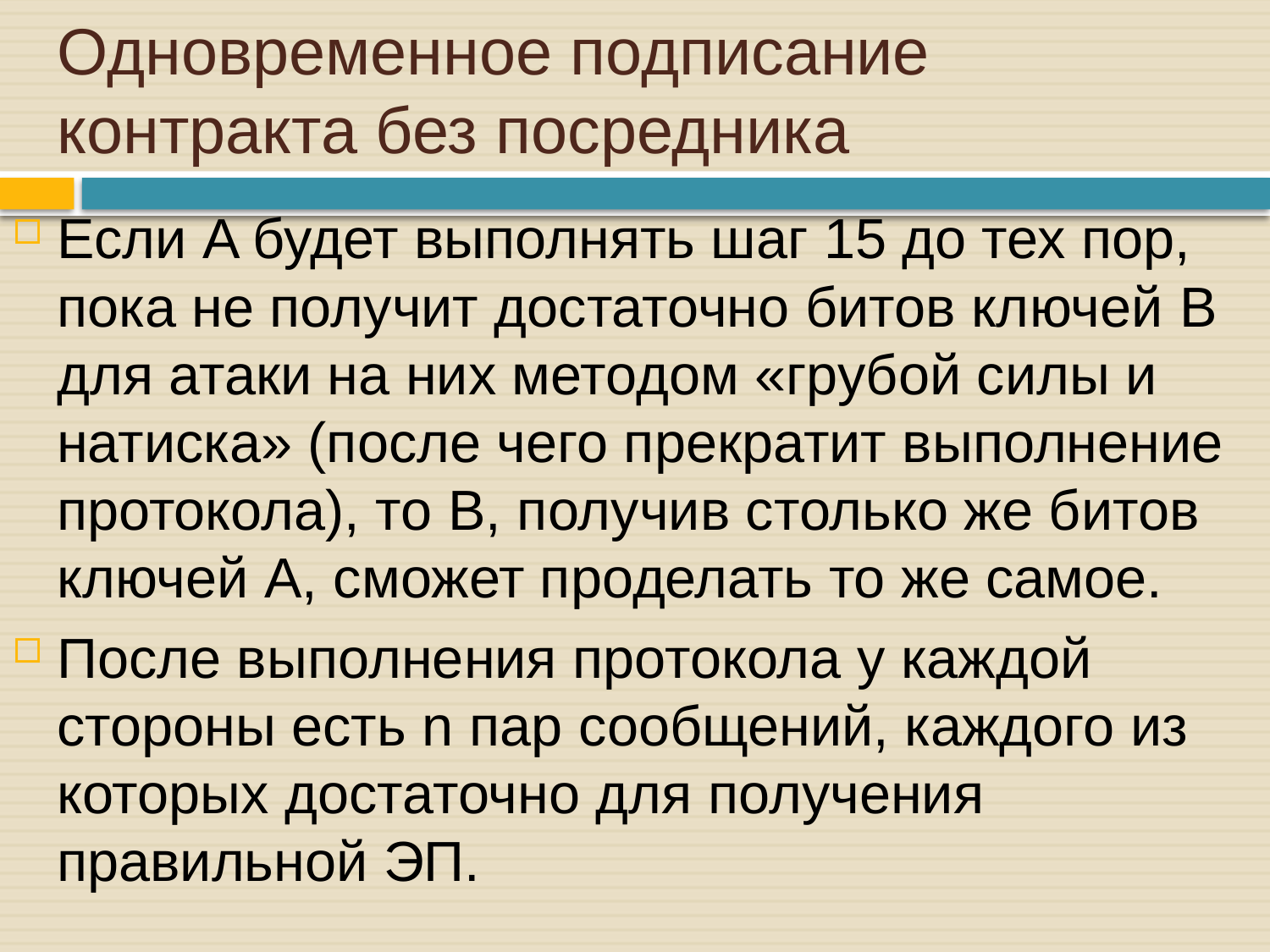

# Одновременное подписание контракта без посредника
Если A будет выполнять шаг 15 до тех пор, пока не получит достаточно битов ключей B для атаки на них методом «грубой силы и натиска» (после чего прекратит выполнение протокола), то B, получив столько же битов ключей A, сможет проделать то же самое.
После выполнения протокола у каждой стороны есть n пар сообщений, каждого из которых достаточно для получения правильной ЭП.